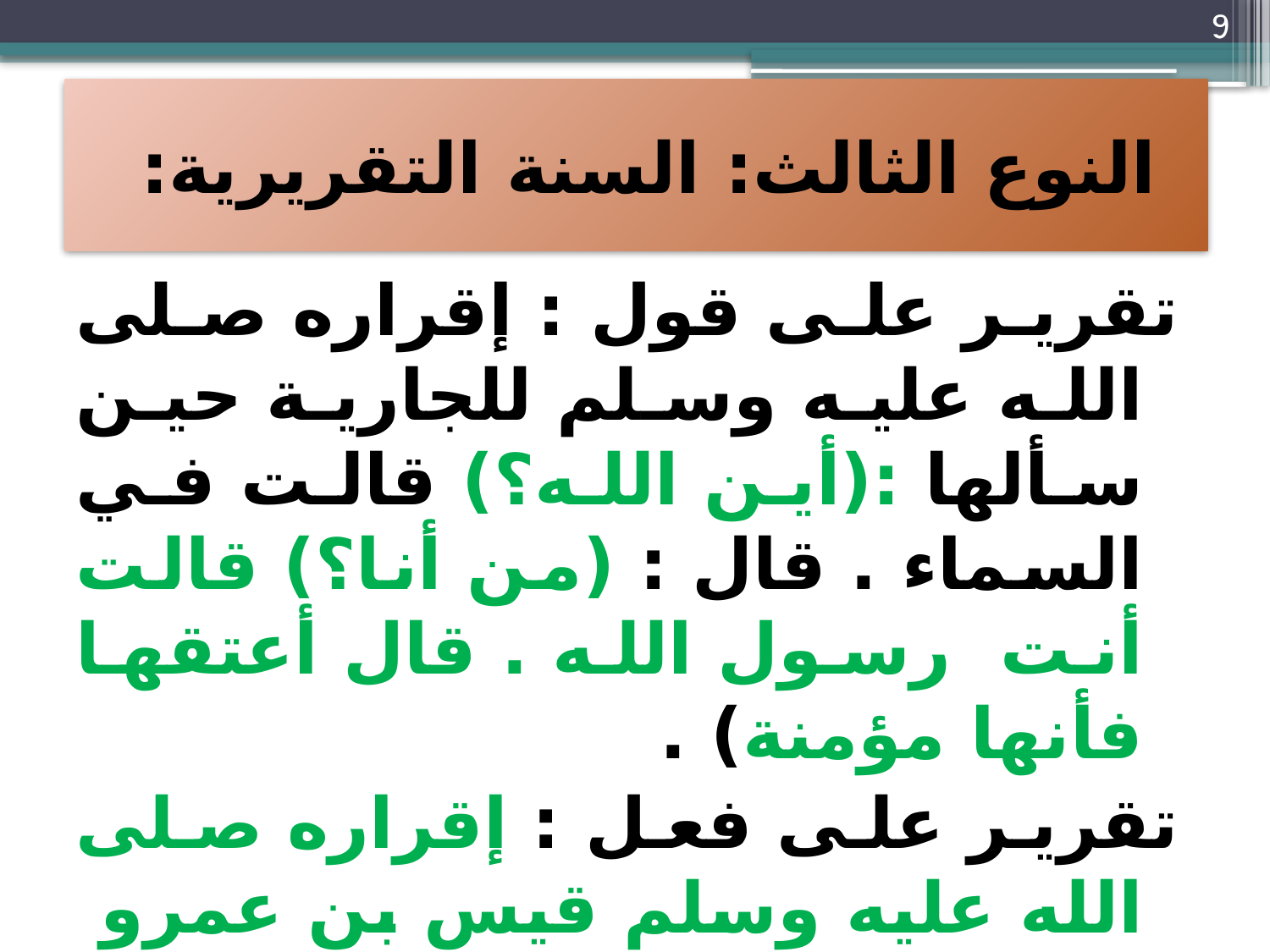

9
وفاء بنت محمد العيسى
# النوع الثالث: السنة التقريرية:
تقرير على قول : إقراره صلى الله عليه وسلم للجارية حين سألها :(أين الله؟) قالت في السماء . قال : (من أنا؟) قالت أنت  رسول الله . قال أعتقها فأنها مؤمنة) .
تقرير على فعل : إقراره صلى الله عليه وسلم قيس بن عمرو  -رضي الله عنه- على قضاء ركعتي الفجر بعد الصلاة من أن  الوقت وقت نهي .